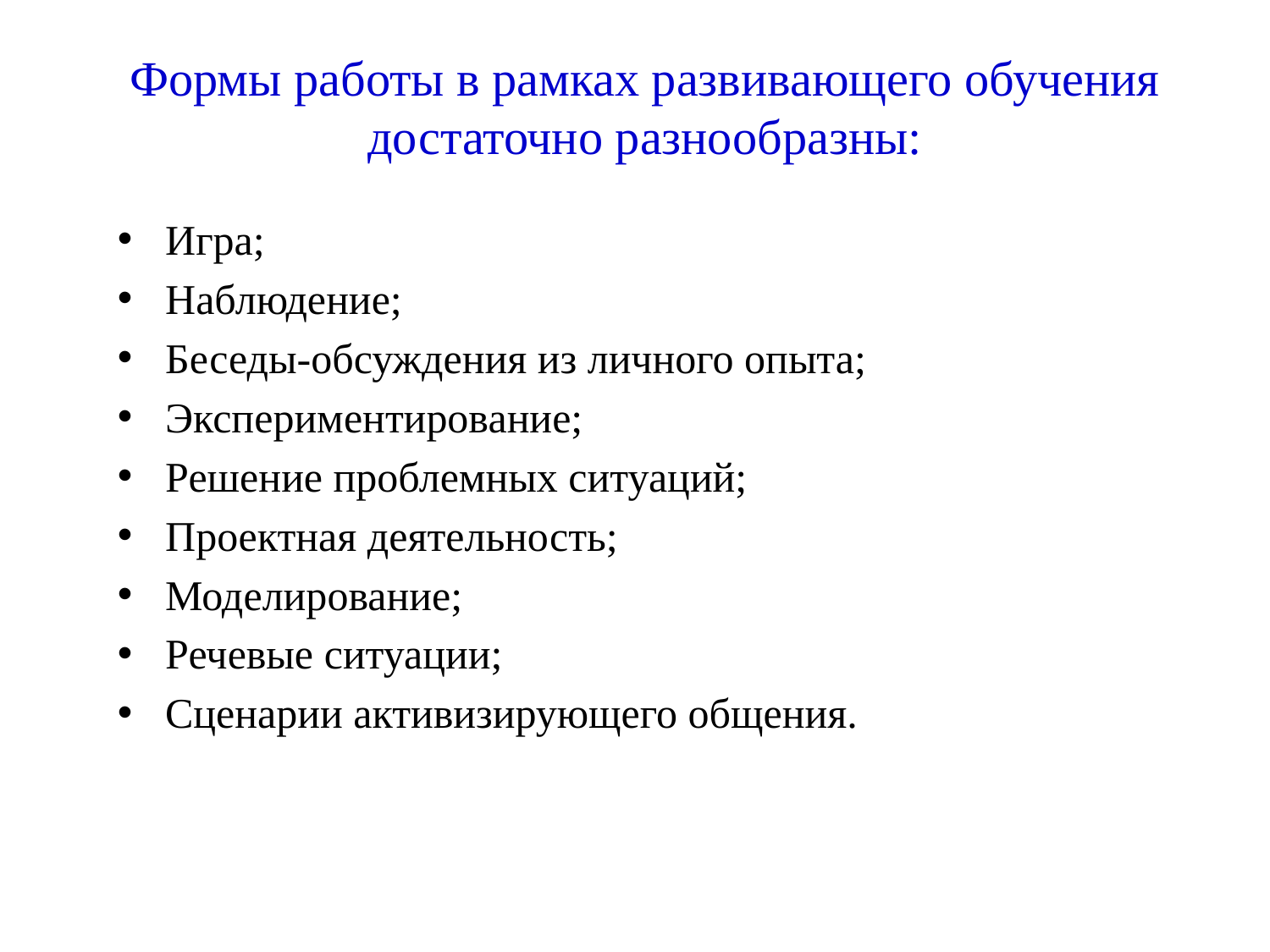

# Формы работы в рамках развивающего обучения достаточно разнообразны:
Игра;
Наблюдение;
Беседы-обсуждения из личного опыта;
Экспериментирование;
Решение проблемных ситуаций;
Проектная деятельность;
Моделирование;
Речевые ситуации;
Сценарии активизирующего общения.